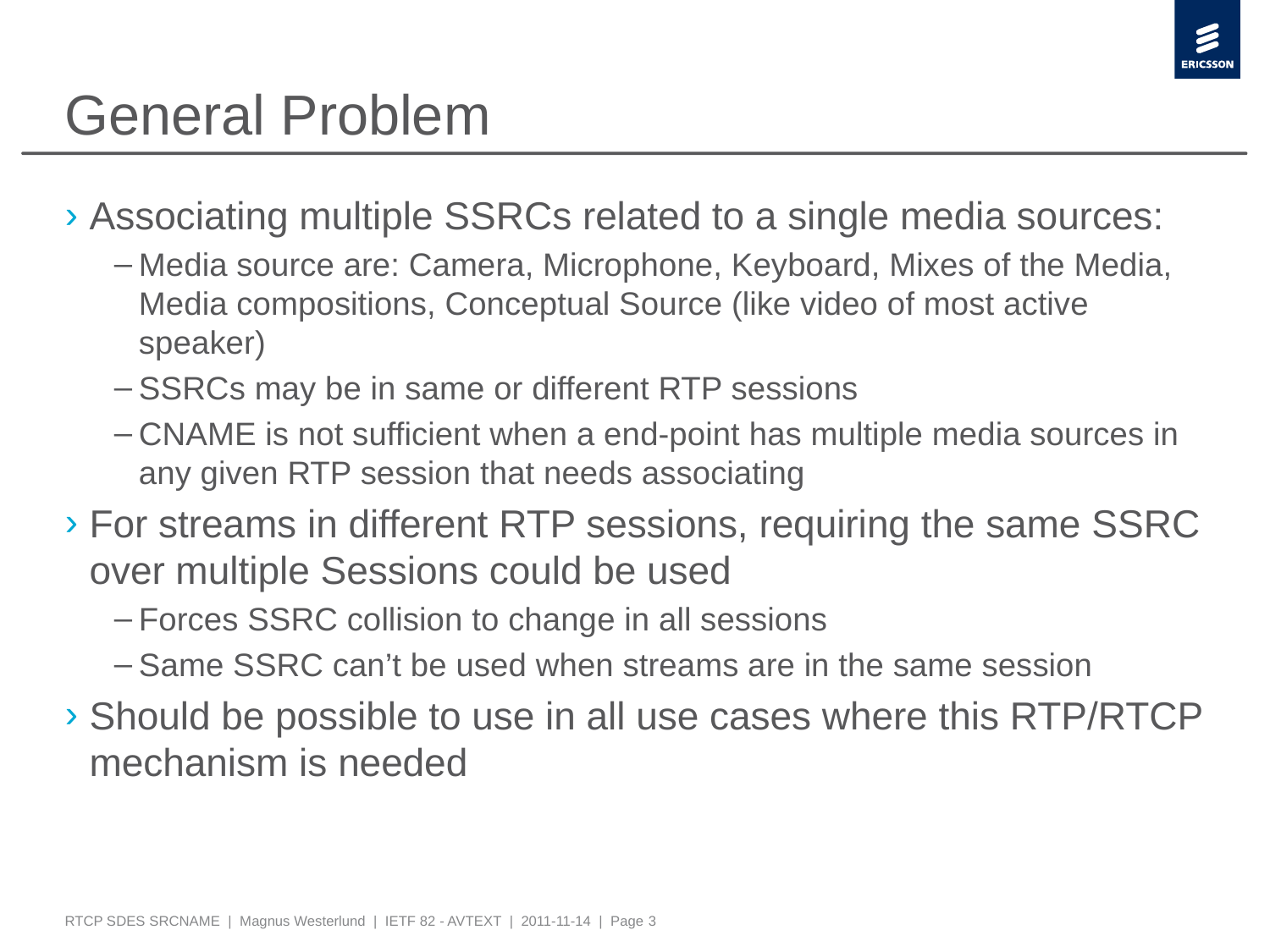

# General Problem
Associating multiple SSRCs related to a single media sources:
Media source are: Camera, Microphone, Keyboard, Mixes of the Media, Media compositions, Conceptual Source (like video of most active speaker)
SSRCs may be in same or different RTP sessions
CNAME is not sufficient when a end-point has multiple media sources in any given RTP session that needs associating
For streams in different RTP sessions, requiring the same SSRC over multiple Sessions could be used
Forces SSRC collision to change in all sessions
Same SSRC can’t be used when streams are in the same session
Should be possible to use in all use cases where this RTP/RTCP mechanism is needed